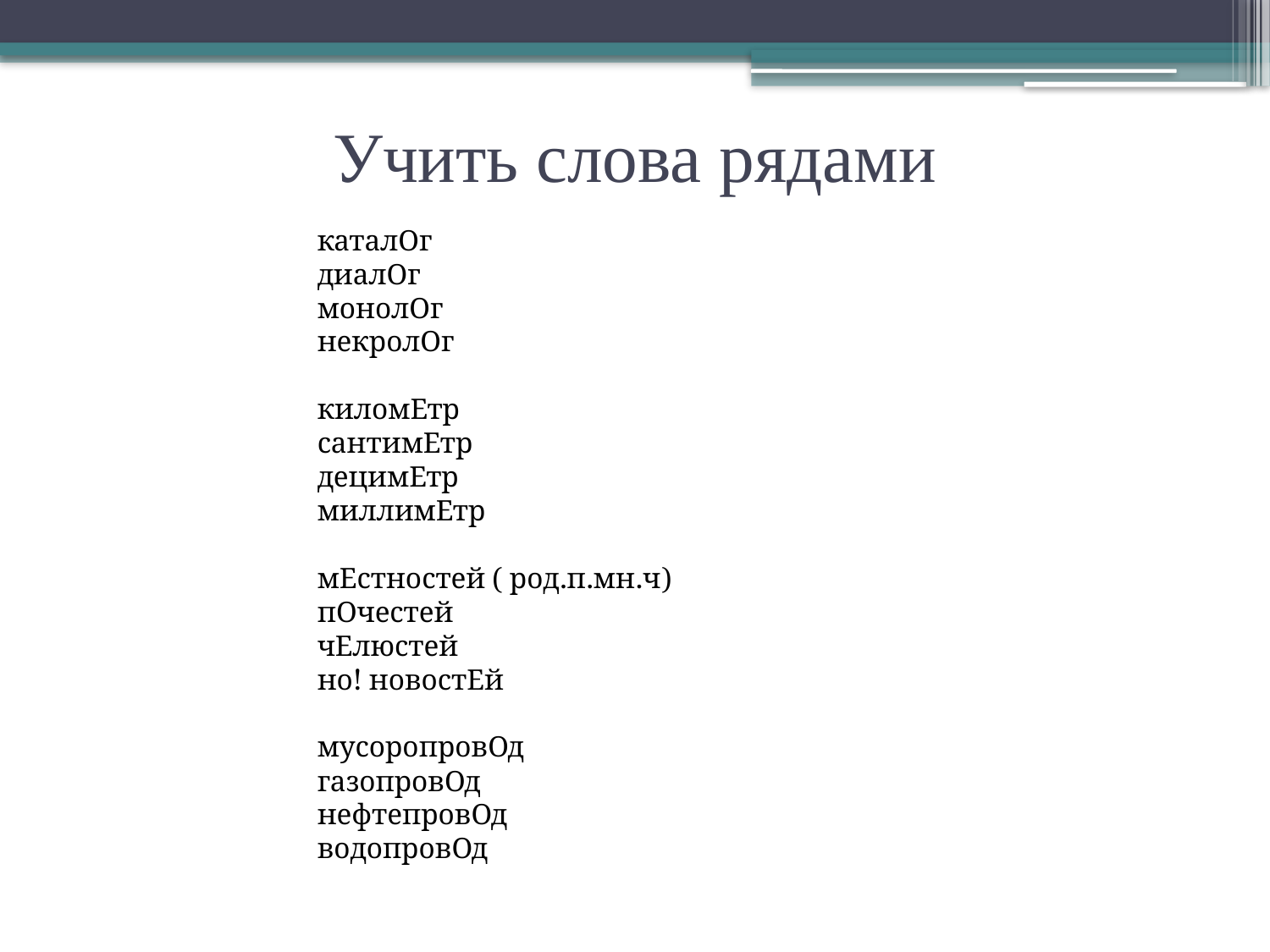

# Учить слова рядами
каталОг
диалОг
монолОг
некролОг

киломЕтр
сантимЕтр
децимЕтр
миллимЕтр

мЕстностей ( род.п.мн.ч)
пОчестей
чЕлюстей
но! новостЕй

мусоропровОд
газопровОд
нефтепровОд
водопровОд